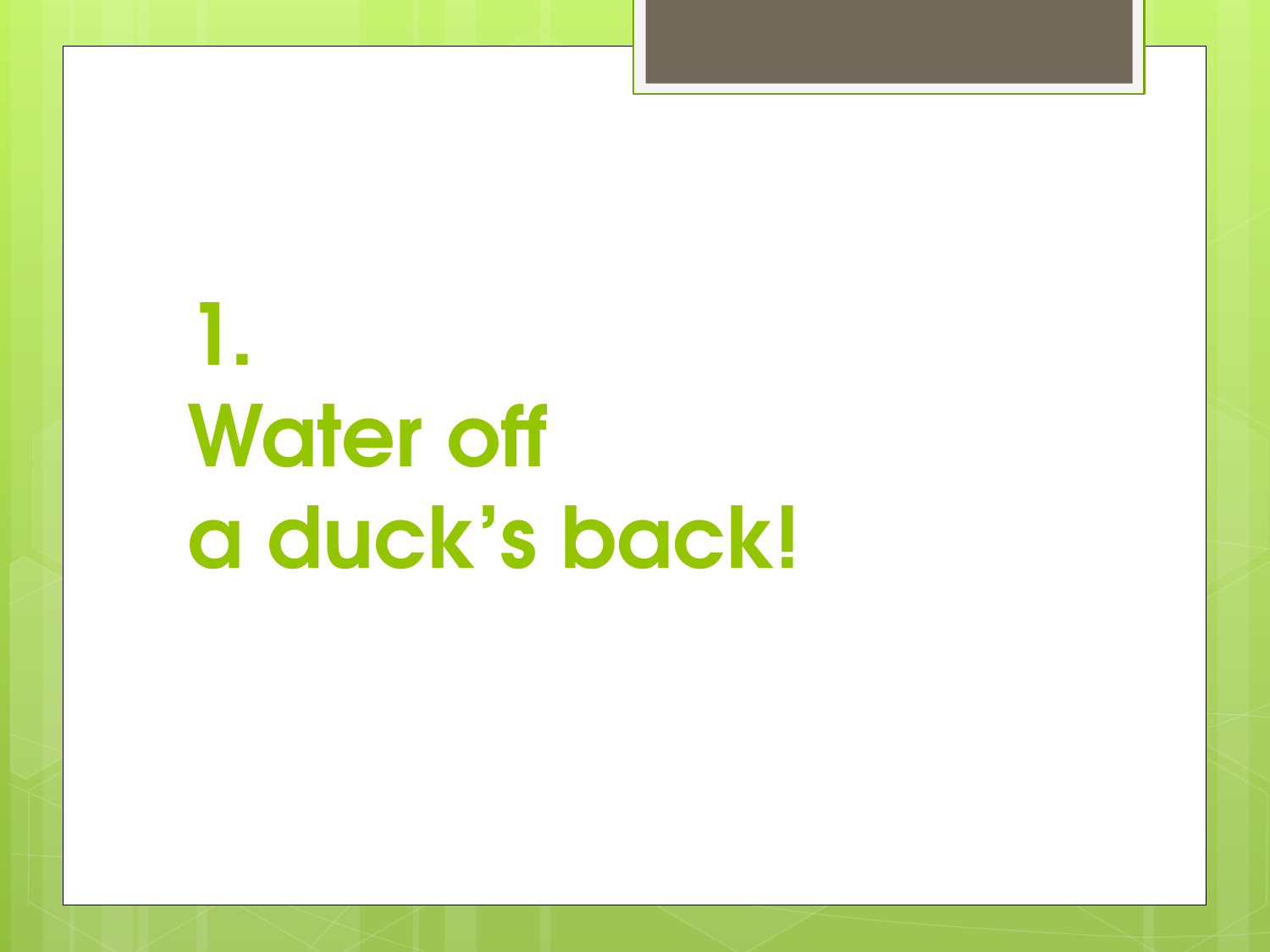

# 1. Water off a duck’s back!